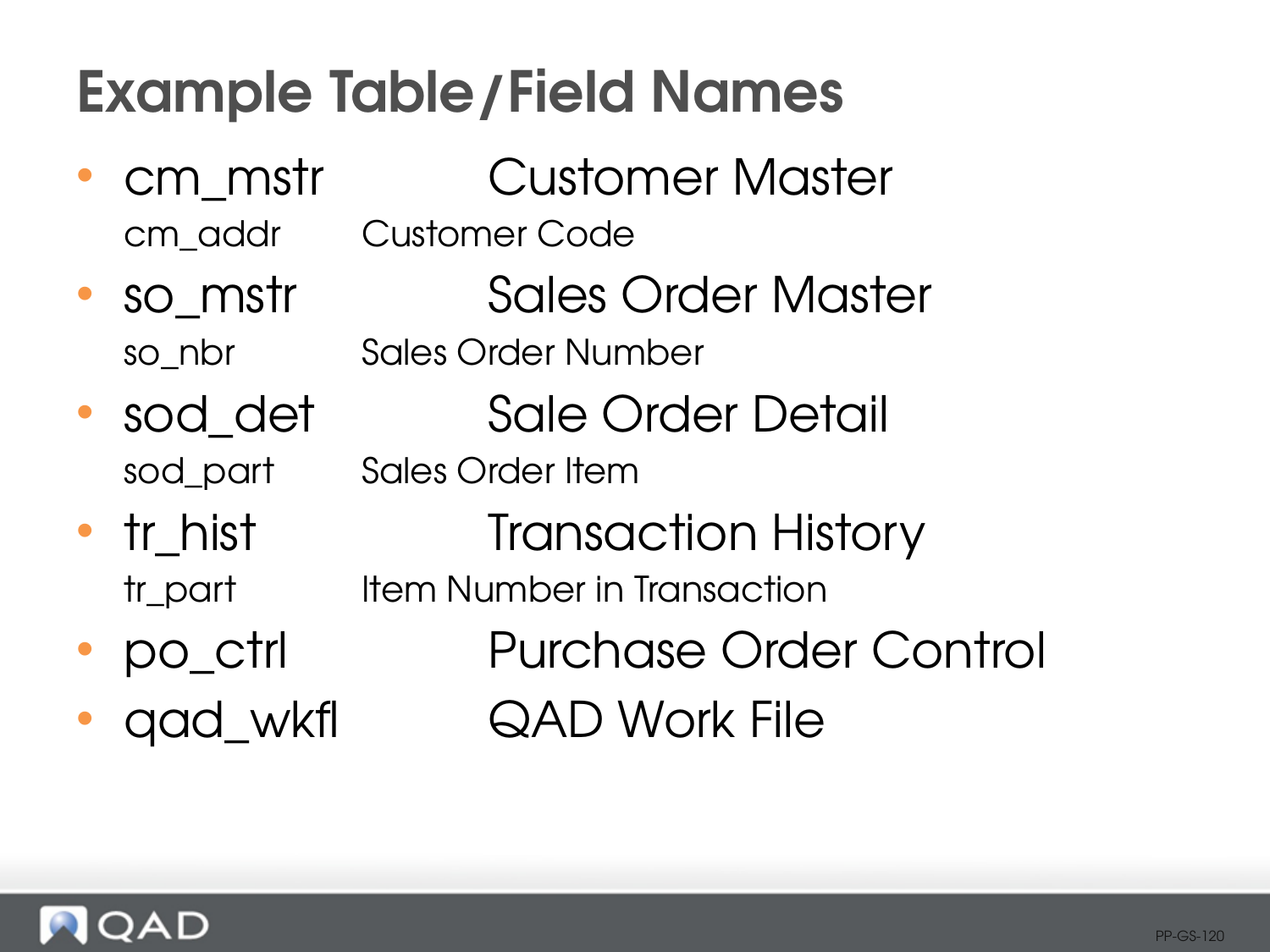

# Example Table/Field Names
cm_mstr	Customer Master
cm_addr	Customer Code
so_mstr	Sales Order Master
so_nbr	Sales Order Number
sod_det	Sale Order Detail
sod_part	Sales Order Item
tr_hist	Transaction History
tr_part	Item Number in Transaction
po_ctrl	Purchase Order Control
qad_wkfl	QAD Work File
PP-GS-120